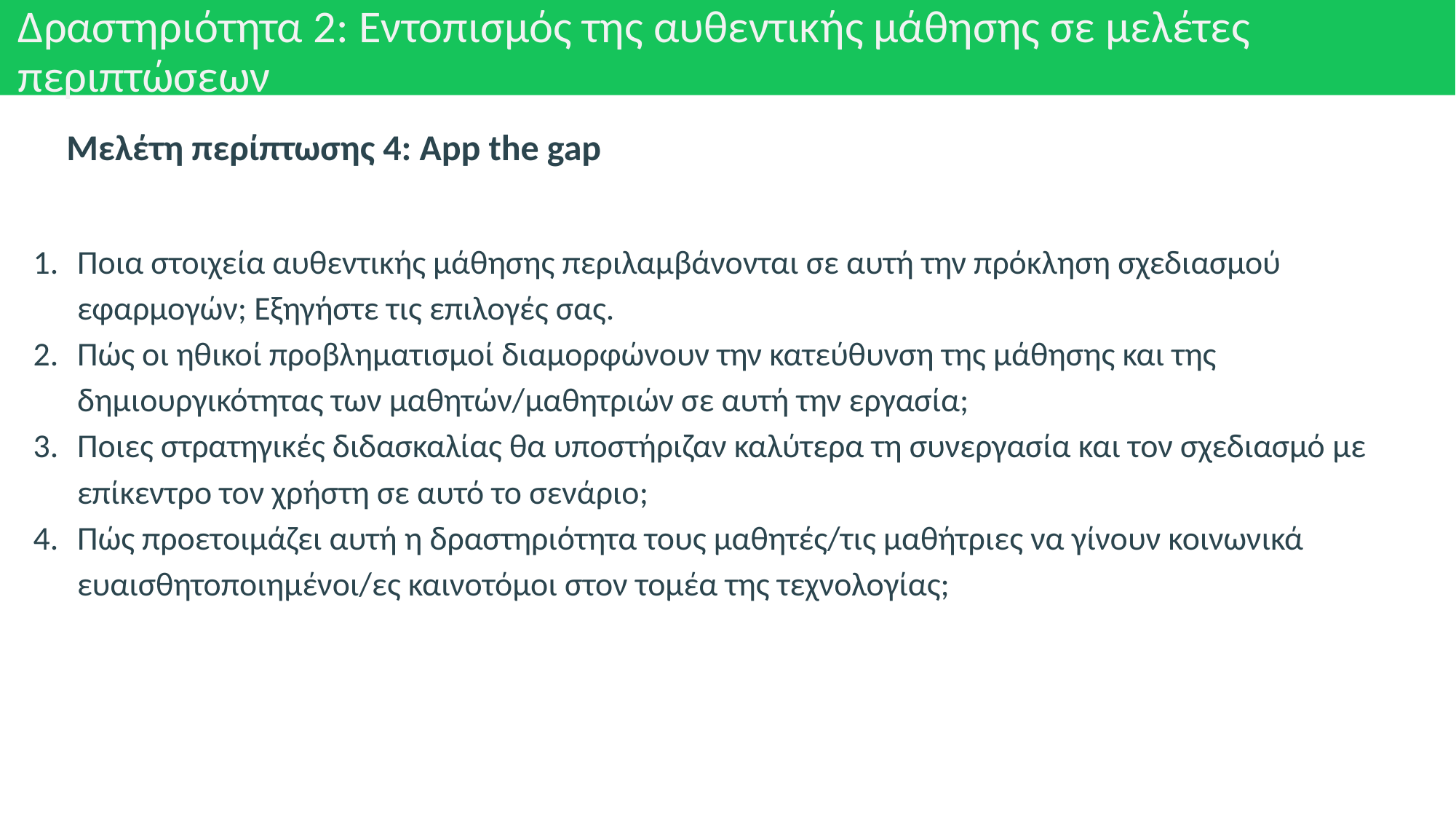

# Δραστηριότητα 2: Εντοπισμός της αυθεντικής μάθησης σε μελέτες περιπτώσεων
Μελέτη περίπτωσης 4: App the gap

Ποια στοιχεία αυθεντικής μάθησης περιλαμβάνονται σε αυτή την πρόκληση σχεδιασμού εφαρμογών; Εξηγήστε τις επιλογές σας.
Πώς οι ηθικοί προβληματισμοί διαμορφώνουν την κατεύθυνση της μάθησης και της δημιουργικότητας των μαθητών/μαθητριών σε αυτή την εργασία;
Ποιες στρατηγικές διδασκαλίας θα υποστήριζαν καλύτερα τη συνεργασία και τον σχεδιασμό με επίκεντρο τον χρήστη σε αυτό το σενάριο;
Πώς προετοιμάζει αυτή η δραστηριότητα τους μαθητές/τις μαθήτριες να γίνουν κοινωνικά ευαισθητοποιημένοι/ες καινοτόμοι στον τομέα της τεχνολογίας;